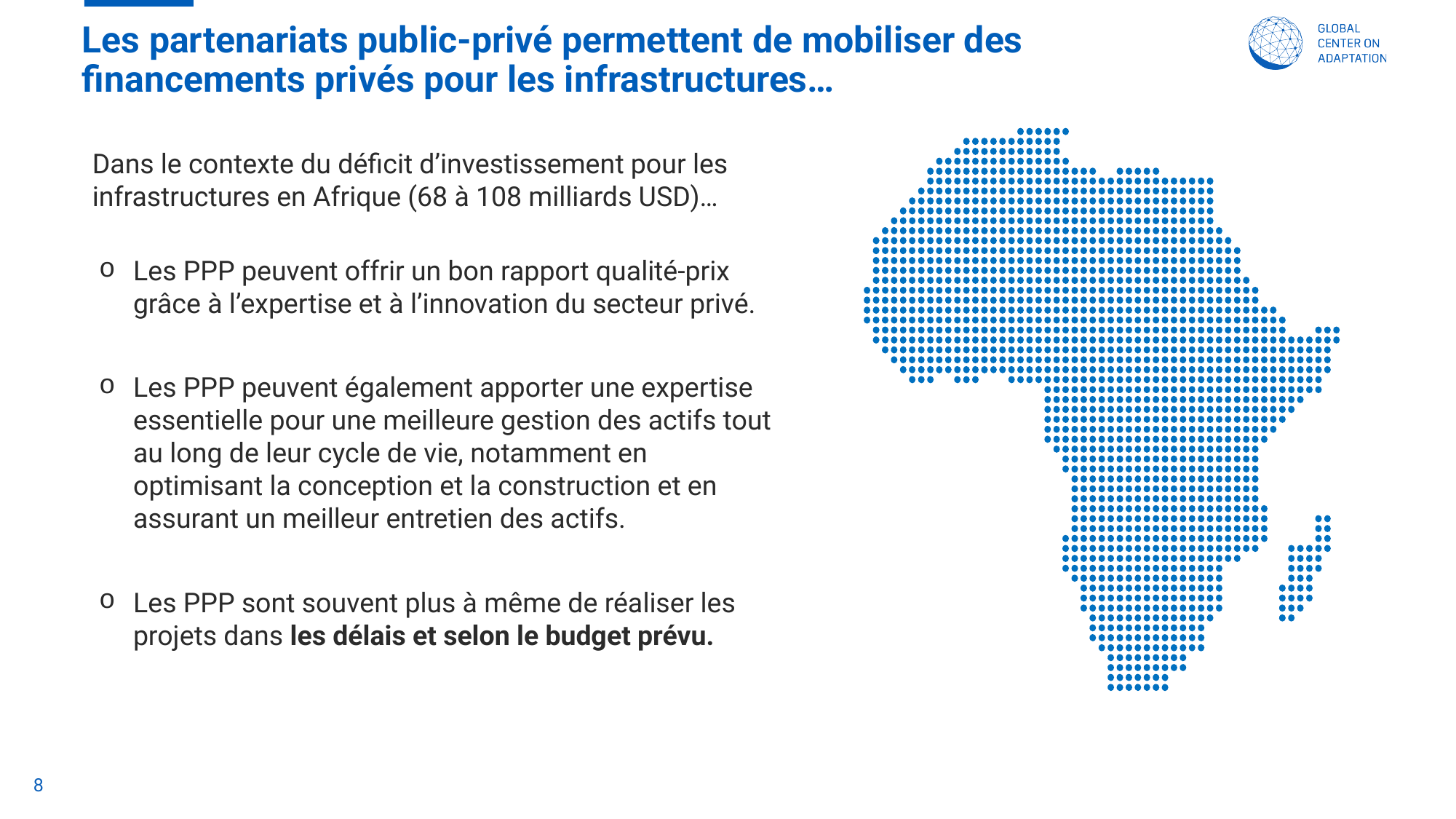

# Les partenariats public-privé permettent de mobiliser des financements privés pour les infrastructures…

Dans le contexte du déficit d’investissement pour les infrastructures en Afrique (68 à 108 milliards USD)…

Les PPP peuvent offrir un bon rapport qualité-prix grâce à l’expertise et à l’innovation du secteur privé.

Les PPP peuvent également apporter une expertise essentielle pour une meilleure gestion des actifs tout au long de leur cycle de vie, notamment en optimisant la conception et la construction et en assurant un meilleur entretien des actifs.

Les PPP sont souvent plus à même de réaliser les projets dans les délais et selon le budget prévu.